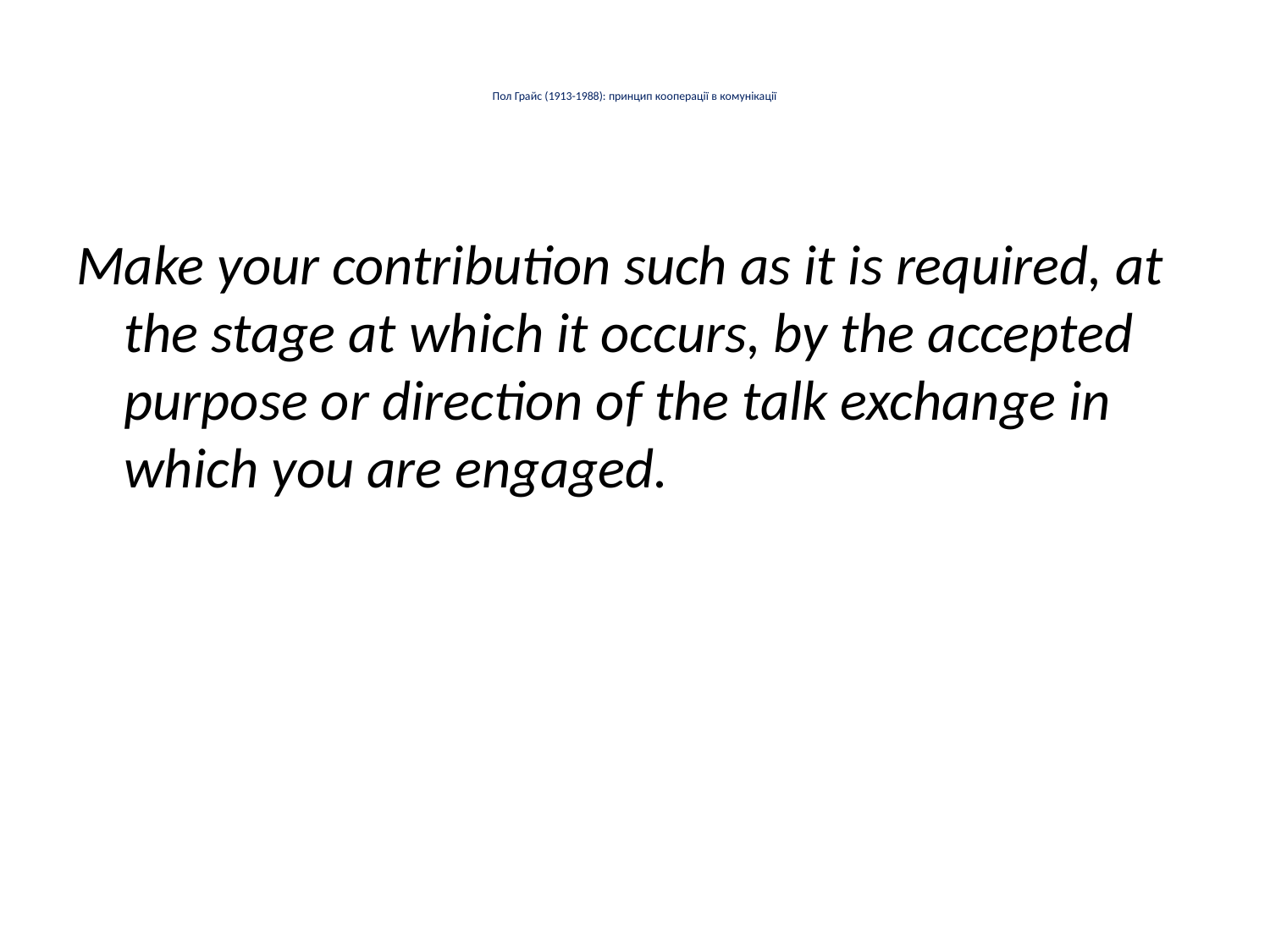

# Пол Грайс (1913-1988): принцип кооперації в комунікації
Make your contribution such as it is required, at the stage at which it occurs, by the accepted purpose or direction of the talk exchange in which you are engaged.